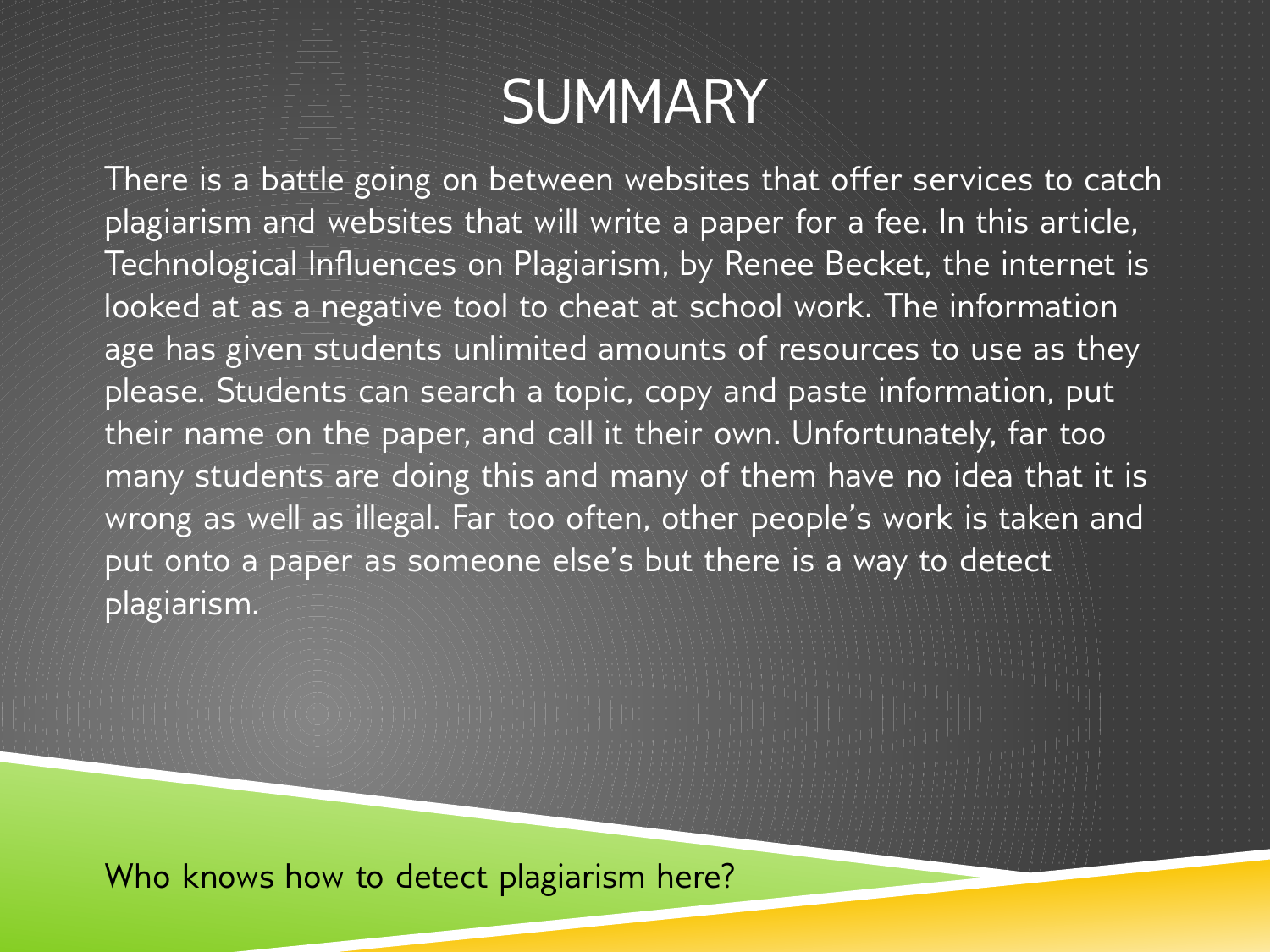

# Summary
There is a battle going on between websites that offer services to catch plagiarism and websites that will write a paper for a fee. In this article, Technological Influences on Plagiarism, by Renee Becket, the internet is looked at as a negative tool to cheat at school work. The information age has given students unlimited amounts of resources to use as they please. Students can search a topic, copy and paste information, put their name on the paper, and call it their own. Unfortunately, far too many students are doing this and many of them have no idea that it is wrong as well as illegal. Far too often, other people’s work is taken and put onto a paper as someone else’s but there is a way to detect plagiarism.

Who knows how to detect plagiarism here?